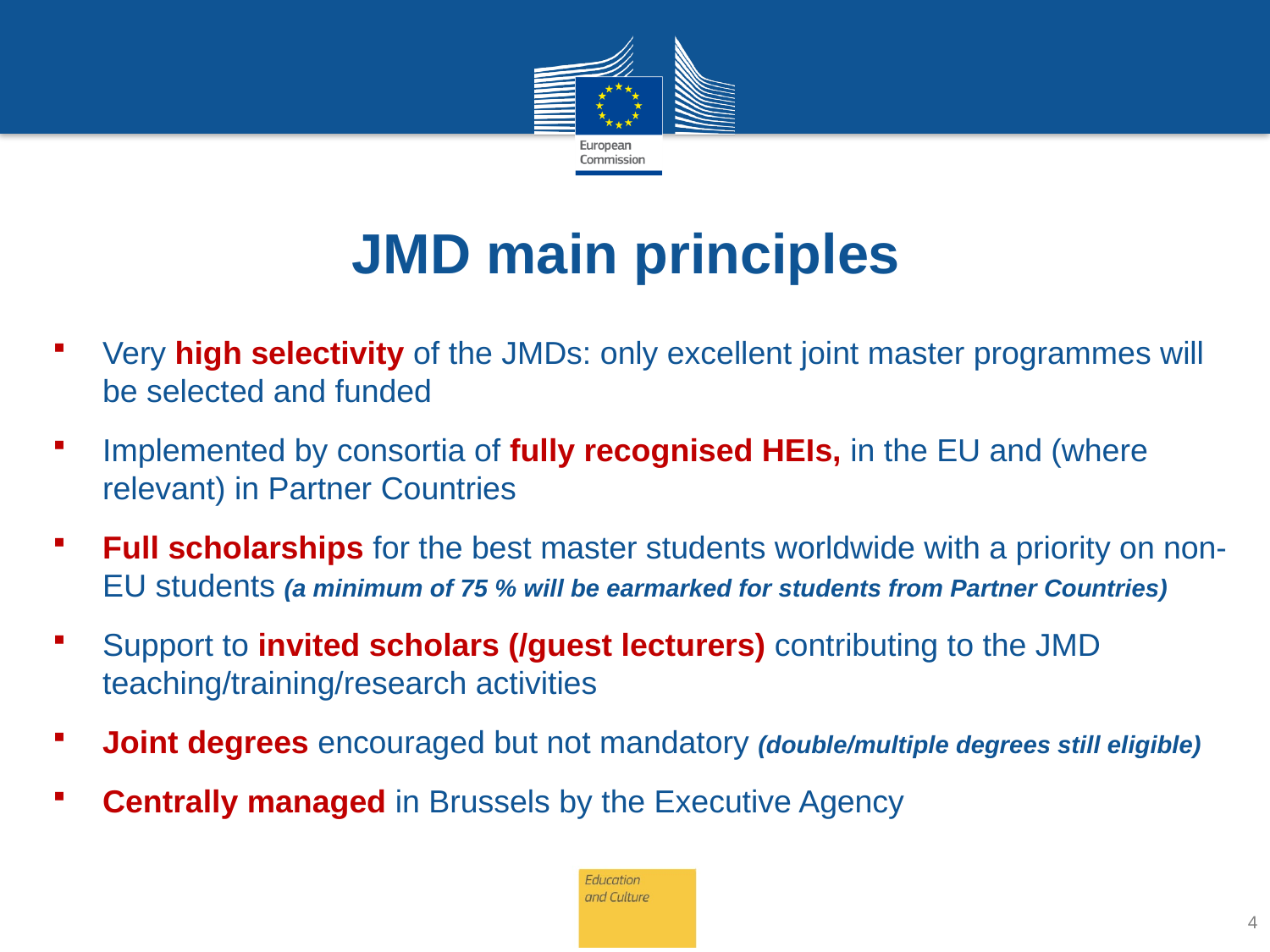

# JMD main principles
Very high selectivity of the JMDs: only excellent joint master programmes will be selected and funded
Implemented by consortia of fully recognised HEIs, in the EU and (where relevant) in Partner Countries
Full scholarships for the best master students worldwide with a priority on non-EU students (a minimum of 75 % will be earmarked for students from Partner Countries)
Support to invited scholars (/guest lecturers) contributing to the JMD teaching/training/research activities
Joint degrees encouraged but not mandatory (double/multiple degrees still eligible)
Centrally managed in Brussels by the Executive Agency
4